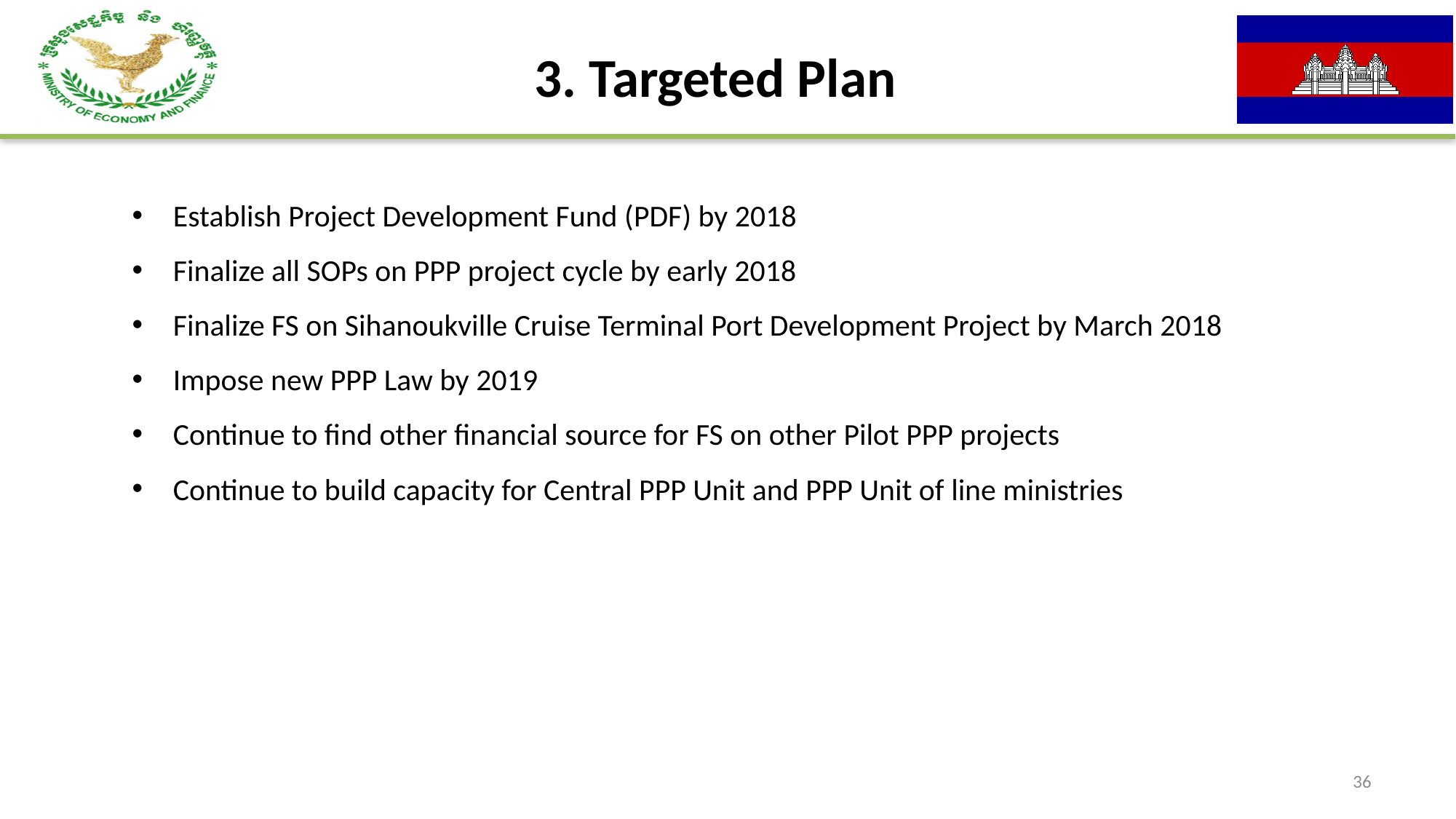

# 3. Targeted Plan
Establish Project Development Fund (PDF) by 2018
Finalize all SOPs on PPP project cycle by early 2018
Finalize FS on Sihanoukville Cruise Terminal Port Development Project by March 2018
Impose new PPP Law by 2019
Continue to find other financial source for FS on other Pilot PPP projects
Continue to build capacity for Central PPP Unit and PPP Unit of line ministries
36